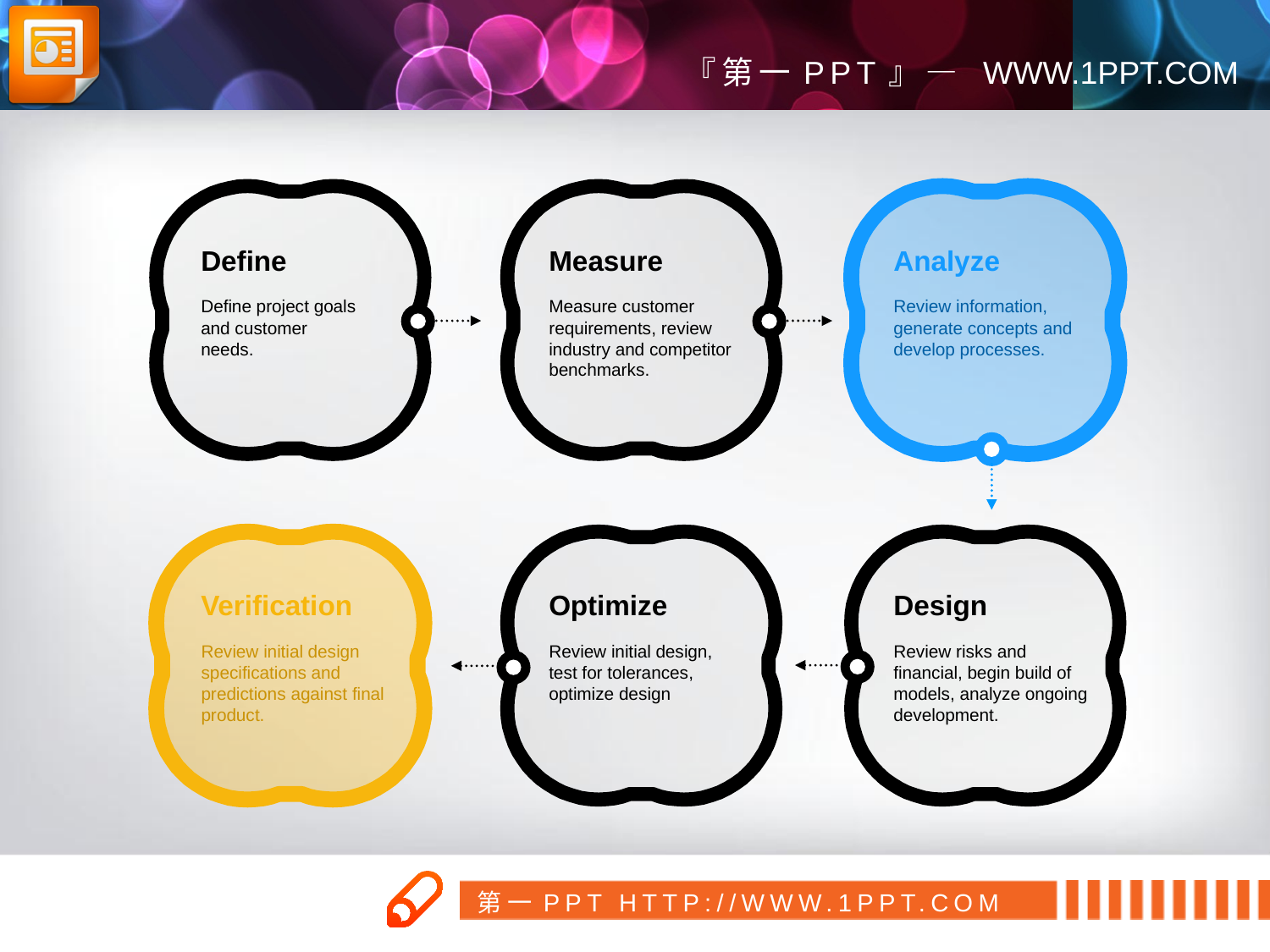

Define
Measure
Analyze
Define project goals and customer needs.
Measure customer requirements, review industry and competitor benchmarks.
Review information, generate concepts and develop processes.

Verification
Optimize
Design
Review initial design specifications and predictions against final product.
Review initial design, test for tolerances, optimize design
Review risks and financial, begin build of models, analyze ongoing development.